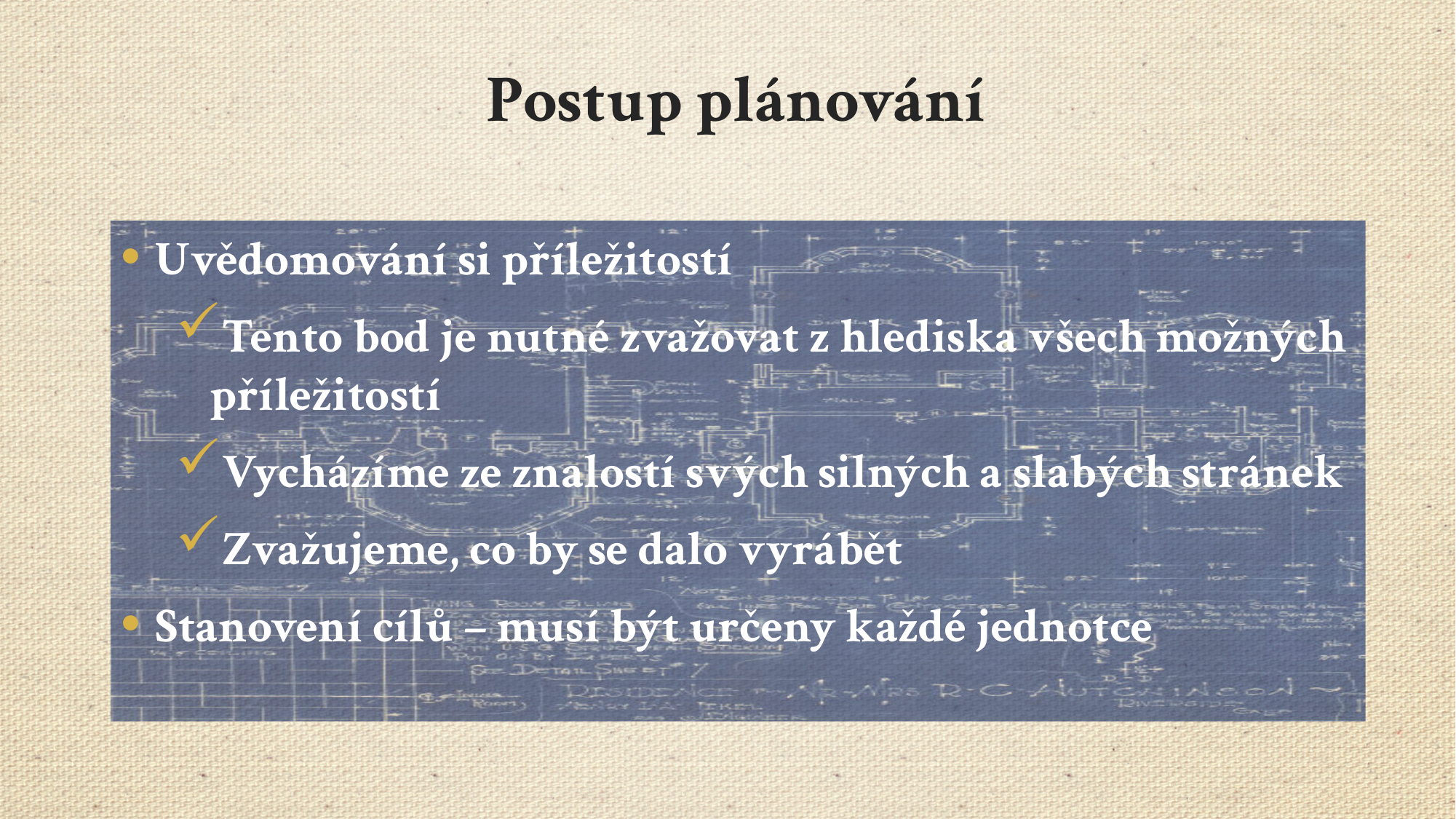

# Postup plánování
Uvědomování si příležitostí
Tento bod je nutné zvažovat z hlediska všech možných příležitostí
Vycházíme ze znalostí svých silných a slabých stránek
Zvažujeme, co by se dalo vyrábět
Stanovení cílů – musí být určeny každé jednotce